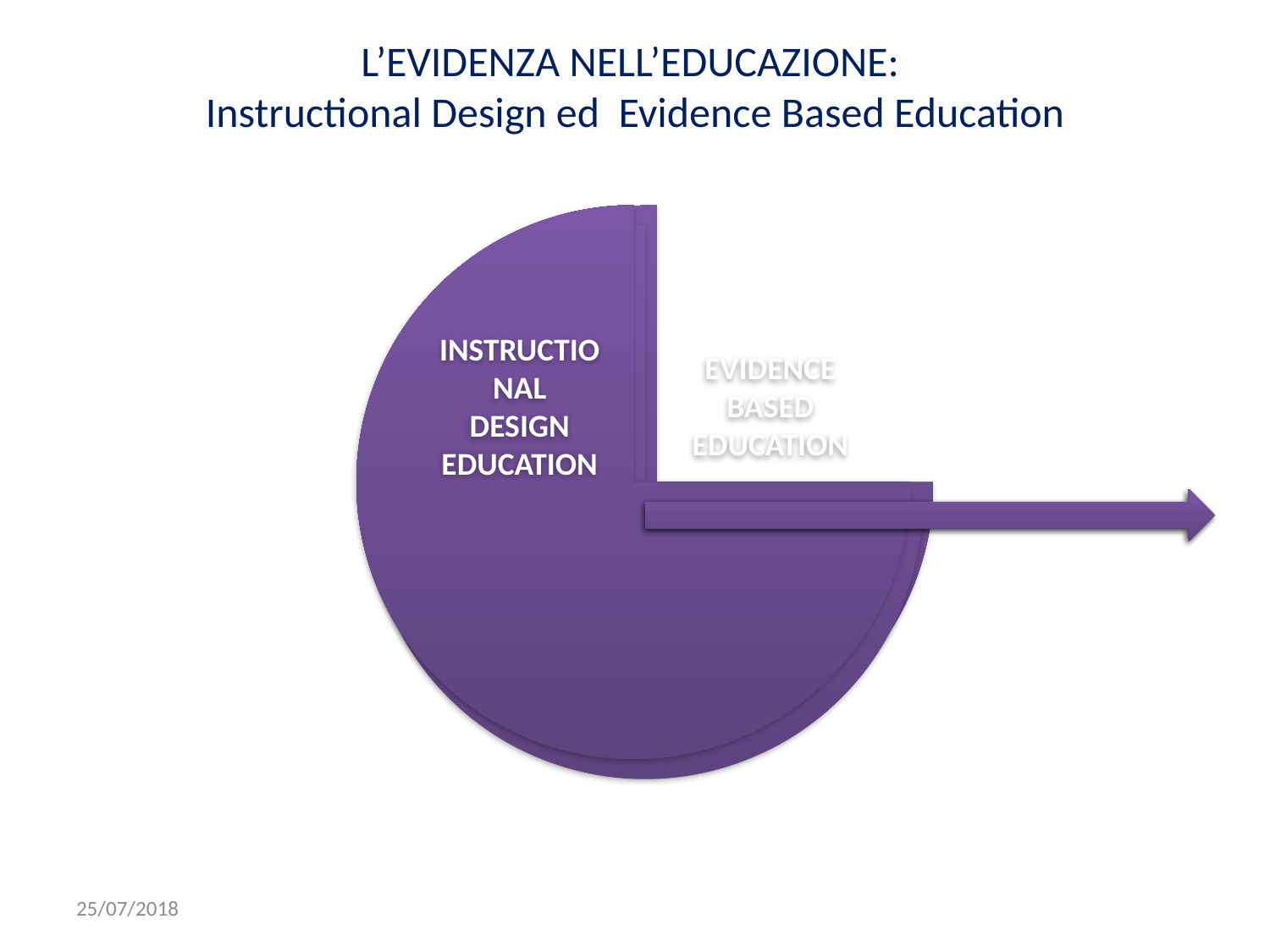

# L’EVIDENZA NELL’EDUCAZIONE: Instructional Design ed  Evidence Based Education
EVIDENCE
BASED
EDUCATION
BUONE PRATICHE
INSTRUCTIONAL
DESIGN
EDUCATION
25/07/2018